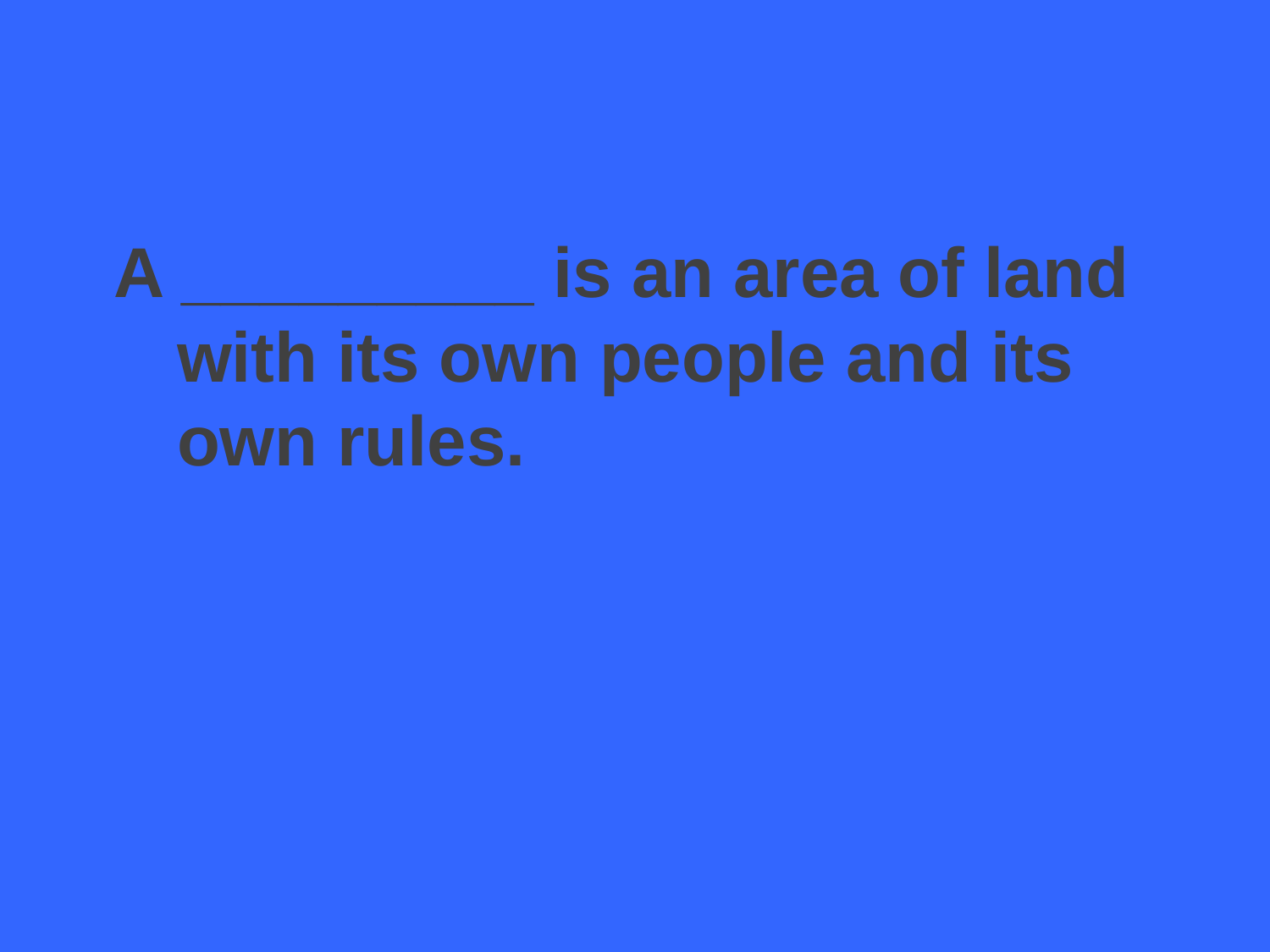

#
A _________ is an area of land with its own people and its own rules.